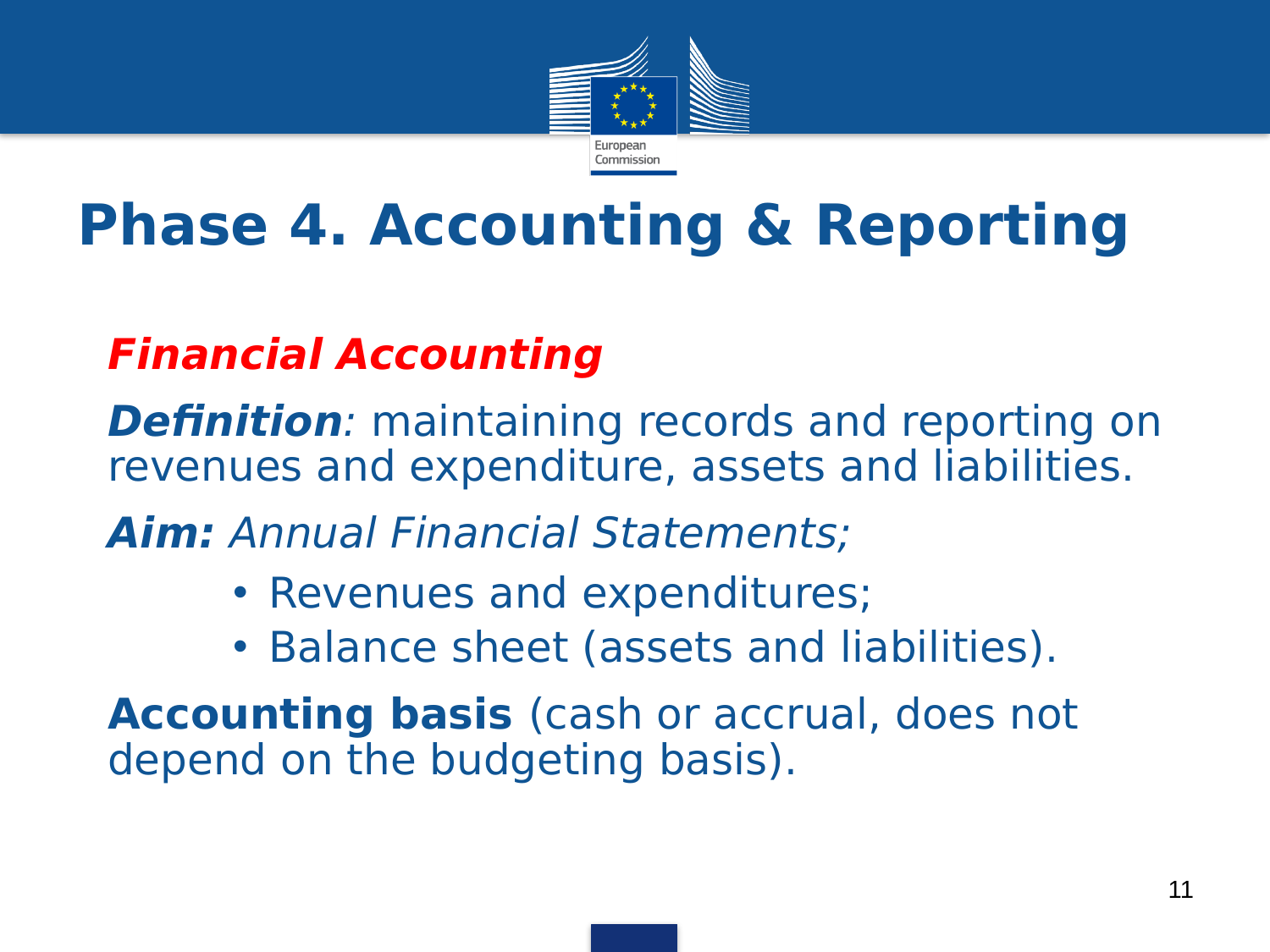

Phase 4. Accounting & Reporting
Financial Accounting
Definition: maintaining records and reporting on revenues and expenditure, assets and liabilities.
Aim: Annual Financial Statements;
Revenues and expenditures;
Balance sheet (assets and liabilities).
Accounting basis (cash or accrual, does not depend on the budgeting basis).

11